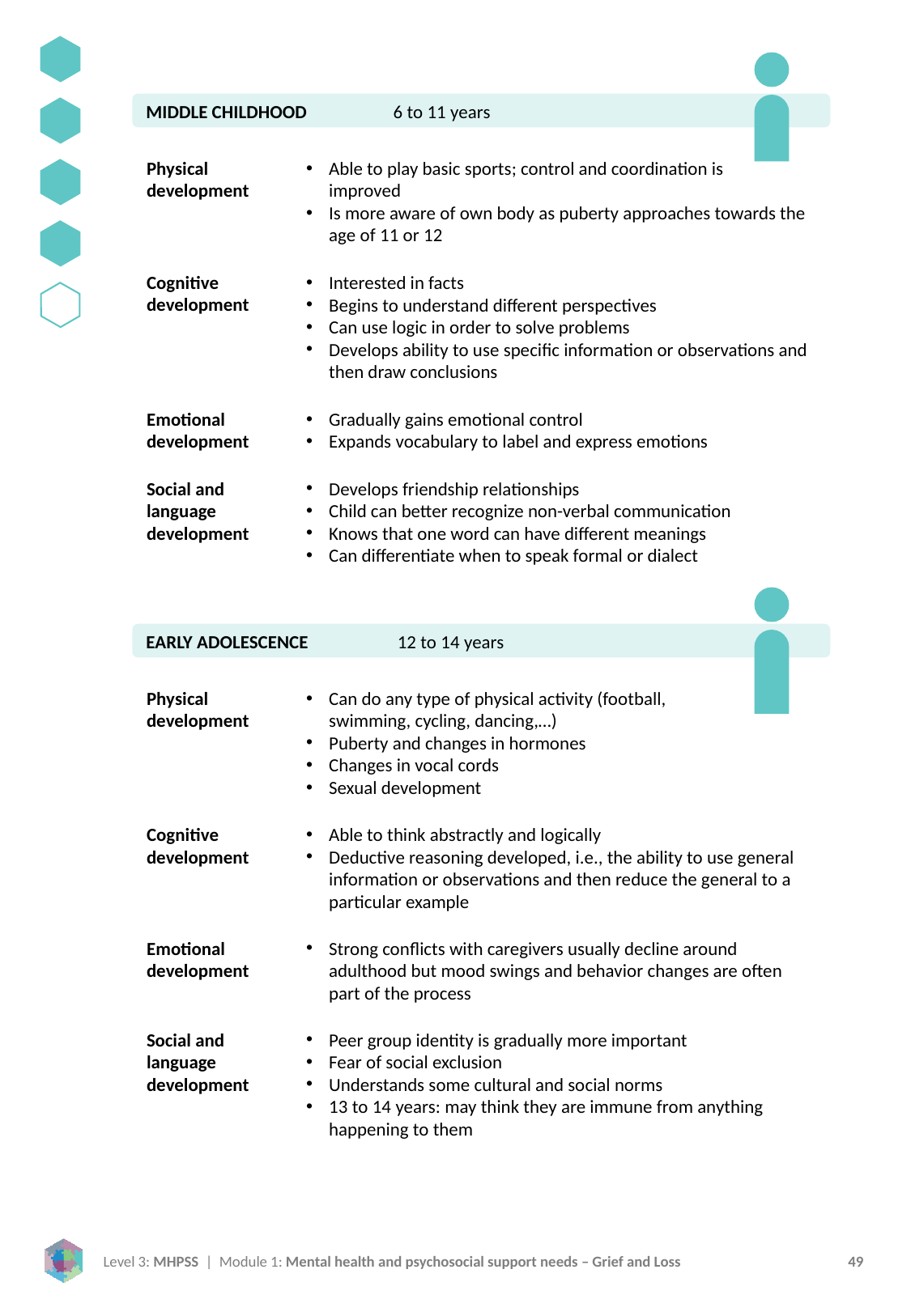

MIDDLE CHILDHOOD 	 6 to 11 years

Physical development
Able to play basic sports; control and coordination is
improved
Is more aware of own body as puberty approaches towards the age of 11 or 12

Cognitive development
Interested in facts
Begins to understand different perspectives
Can use logic in order to solve problems
Develops ability to use specific information or observations and then draw conclusions

Emotional development
Gradually gains emotional control
Expands vocabulary to label and express emotions
Social and language development
Develops friendship relationships
Child can better recognize non-verbal communication
Knows that one word can have different meanings
Can differentiate when to speak formal or dialect

EARLY ADOLESCENCE	  12 to 14 years
Physical development
Can do any type of physical activity (football,
swimming, cycling, dancing,…)
Puberty and changes in hormones
Changes in vocal cords
Sexual development
Cognitive development
Able to think abstractly and logically
Deductive reasoning developed, i.e., the ability to use general information or observations and then reduce the general to a particular example
Emotional development
Strong conflicts with caregivers usually decline around adulthood but mood swings and behavior changes are often part of the process
Social and language development
Peer group identity is gradually more important
Fear of social exclusion
Understands some cultural and social norms
13 to 14 years: may think they are immune from anything happening to them